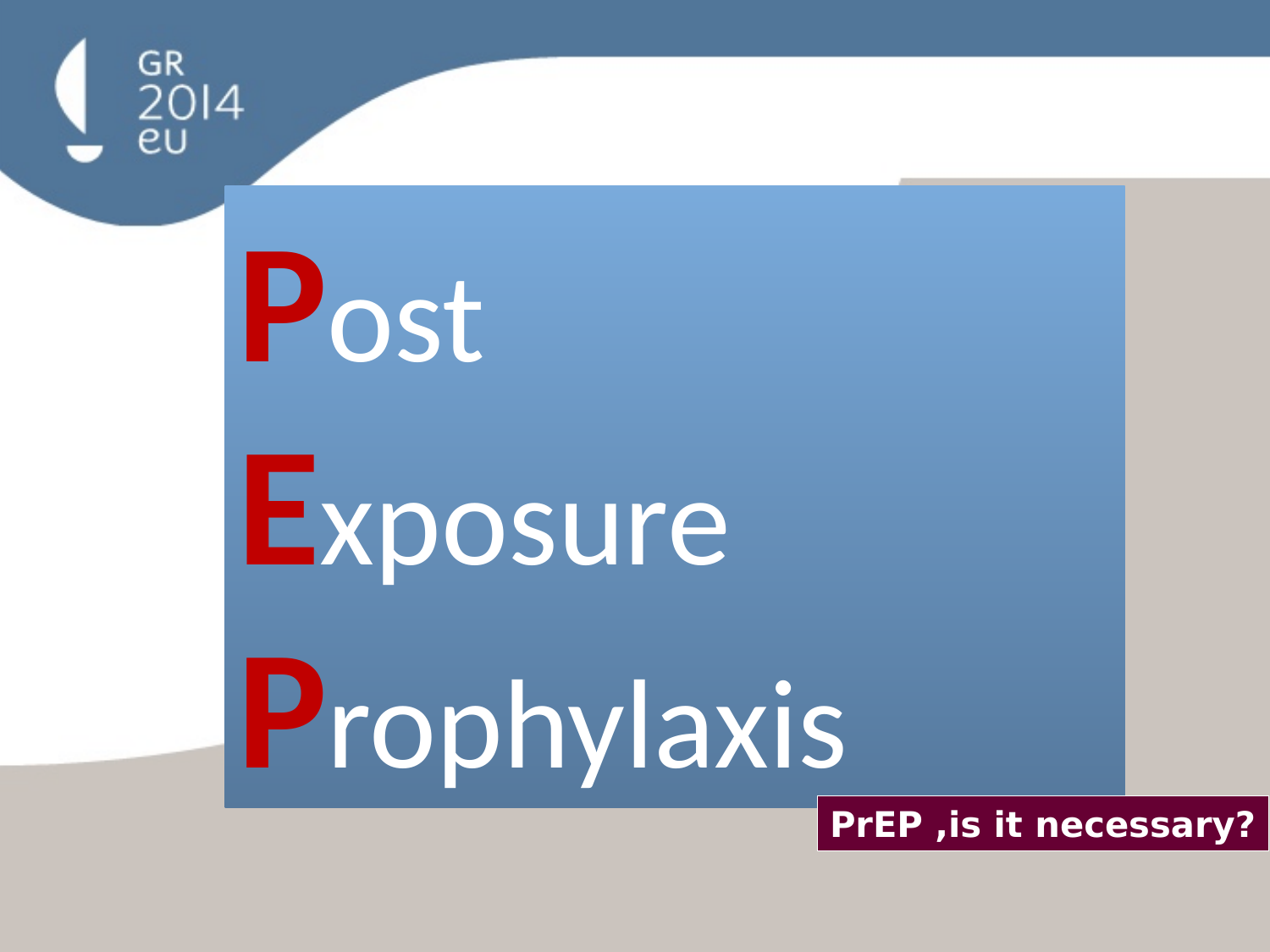

Post
Exposure
Prophylaxis
PrEP ,is it necessary?